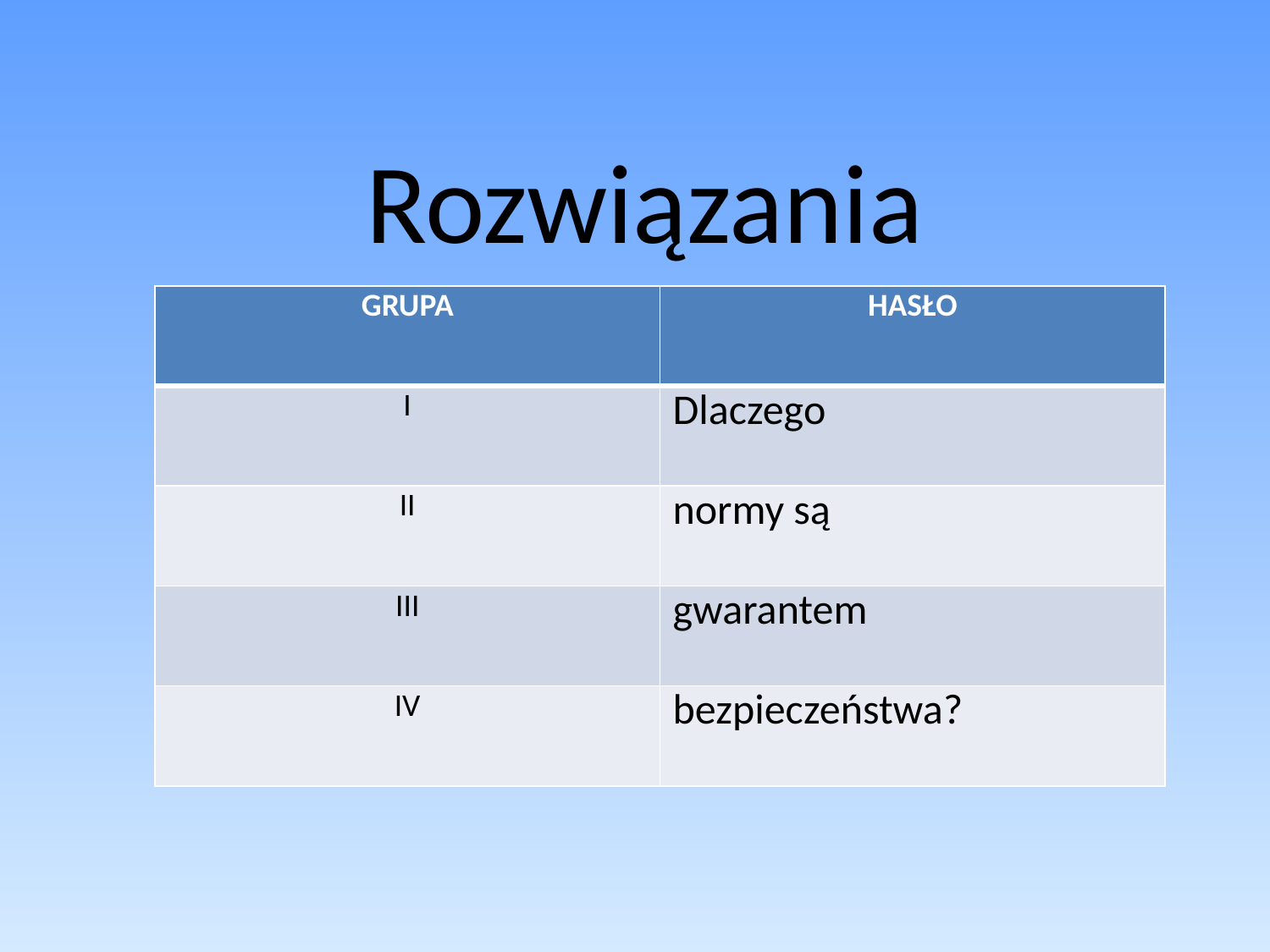

# Rozwiązania
| GRUPA | HASŁO |
| --- | --- |
| I | Dlaczego |
| II | normy są |
| III | gwarantem |
| IV | bezpieczeństwa? |